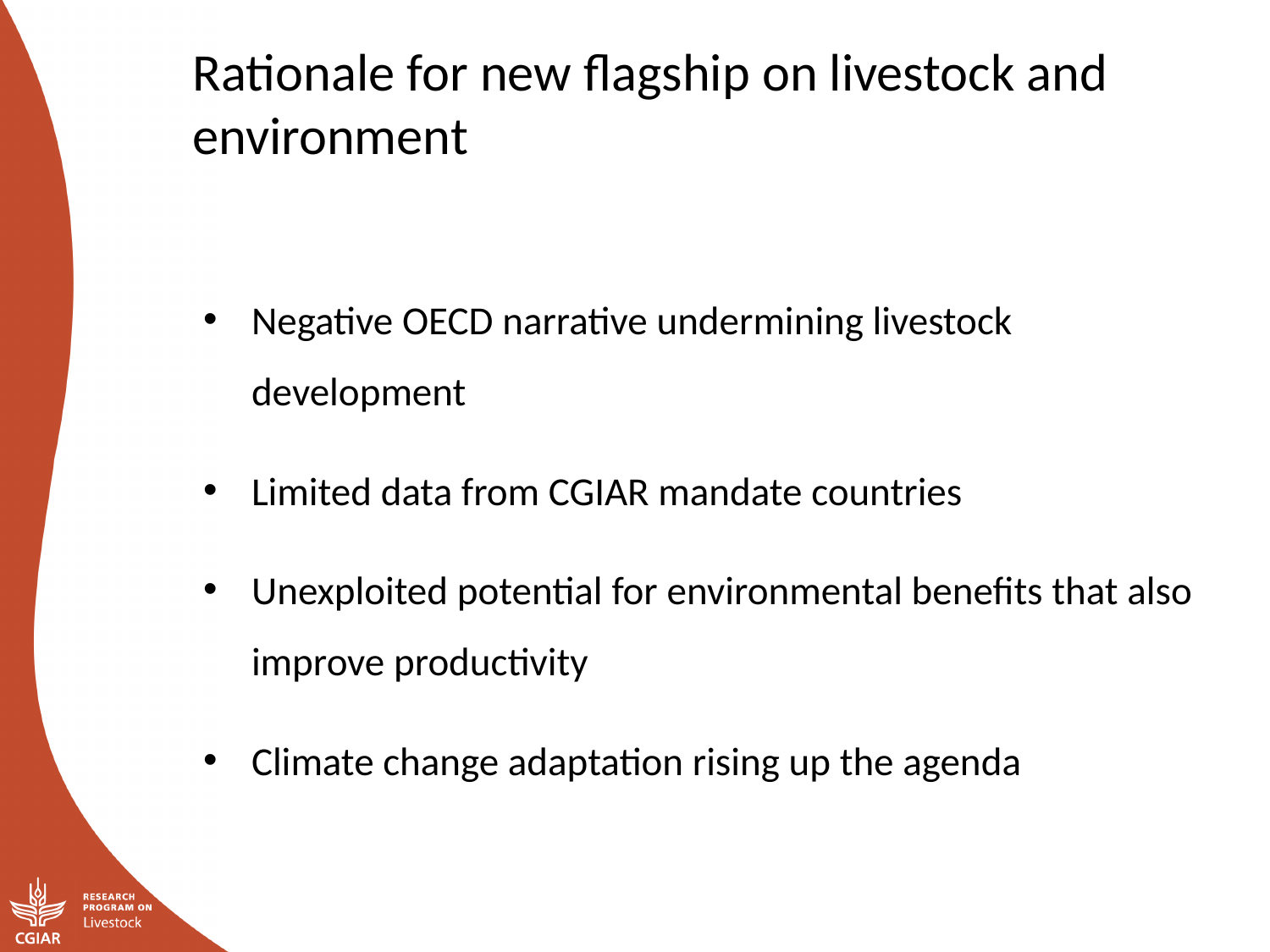

Rationale for new flagship on livestock and environment
Negative OECD narrative undermining livestock development
Limited data from CGIAR mandate countries
Unexploited potential for environmental benefits that also improve productivity
Climate change adaptation rising up the agenda